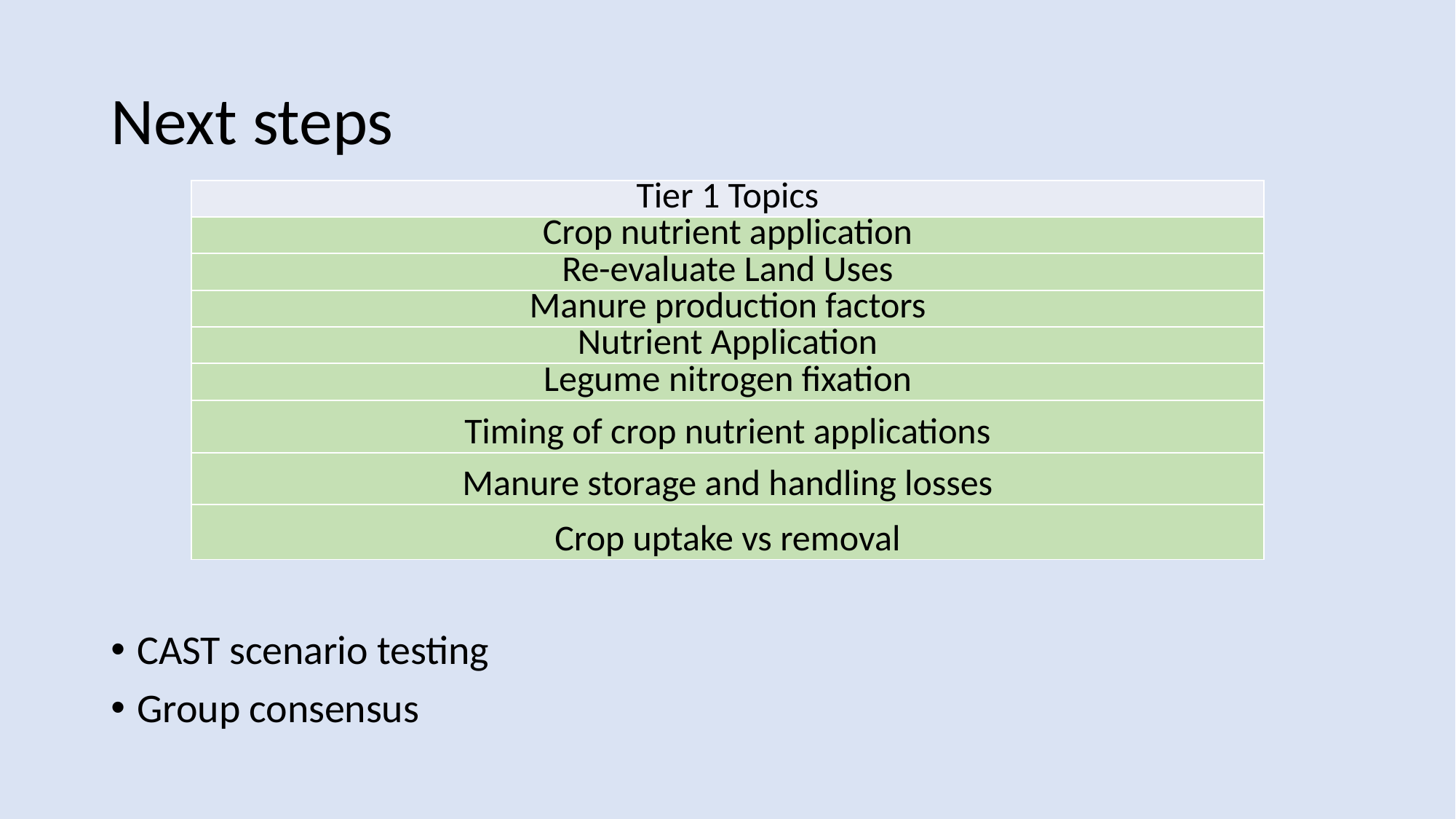

# Next steps
| Tier 1 Topics |
| --- |
| Crop nutrient application |
| Re-evaluate Land Uses |
| Manure production factors |
| Nutrient Application |
| Legume nitrogen fixation |
| Timing of crop nutrient applications |
| Manure storage and handling losses |
| Crop uptake vs removal |
CAST scenario testing
Group consensus